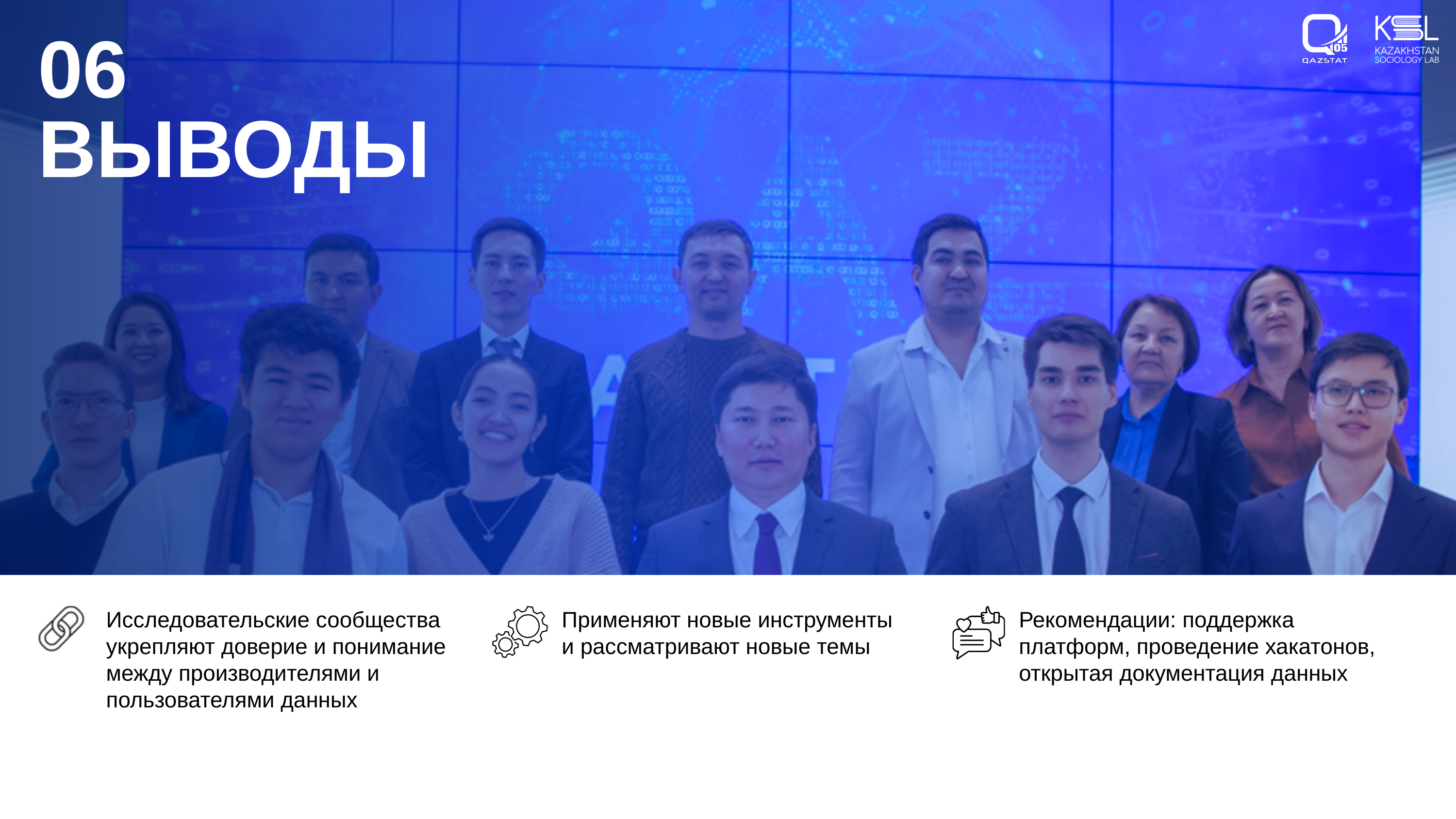

06
ВЫВОДЫ
Исследовательские сообщества укрепляют доверие и понимание между производителями и пользователями данных
Применяют новые инструменты и рассматривают новые темы

Рекомендации: поддержка платформ, проведение хакатонов, открытая документация данных